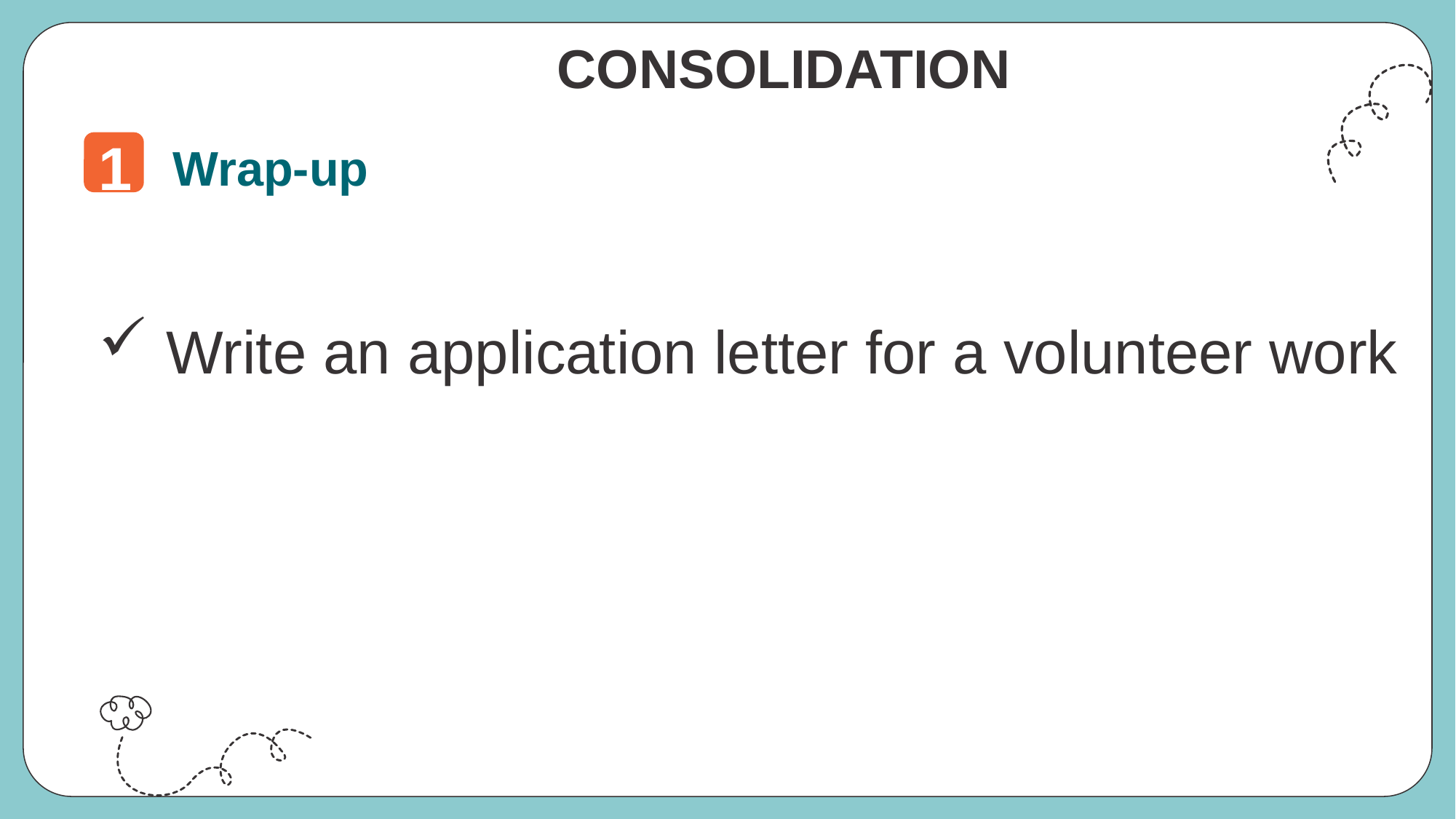

CONSOLIDATION
1

Wrap-up
Write an application letter for a volunteer work